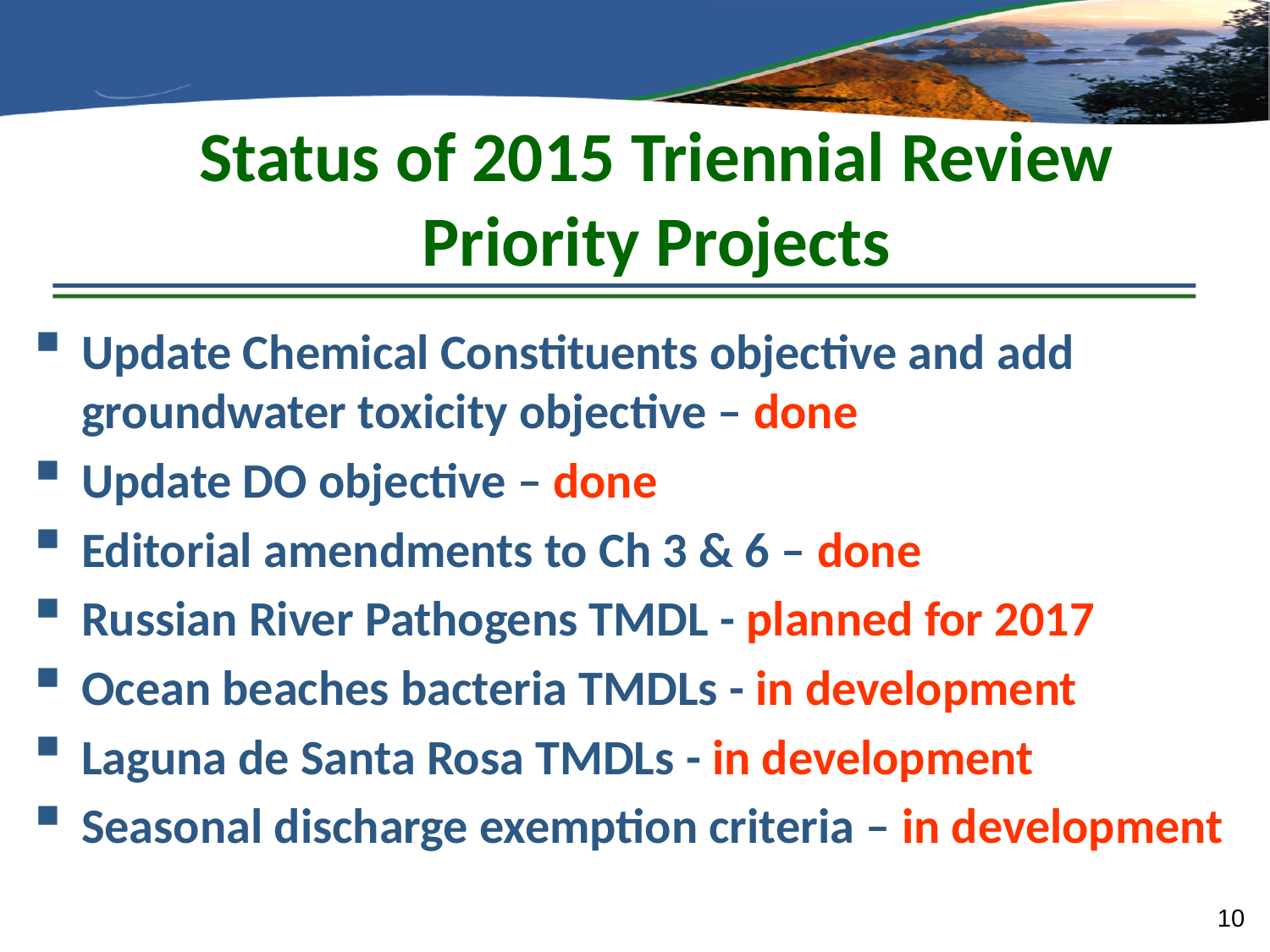

# Status of 2015 Triennial Review Priority Projects

Update Chemical Constituents objective and add groundwater toxicity objective – done
Update DO objective – done
Editorial amendments to Ch 3 & 6 – done
Russian River Pathogens TMDL - planned for 2017
Ocean beaches bacteria TMDLs - in development
Laguna de Santa Rosa TMDLs - in development
Seasonal discharge exemption criteria – in development
10